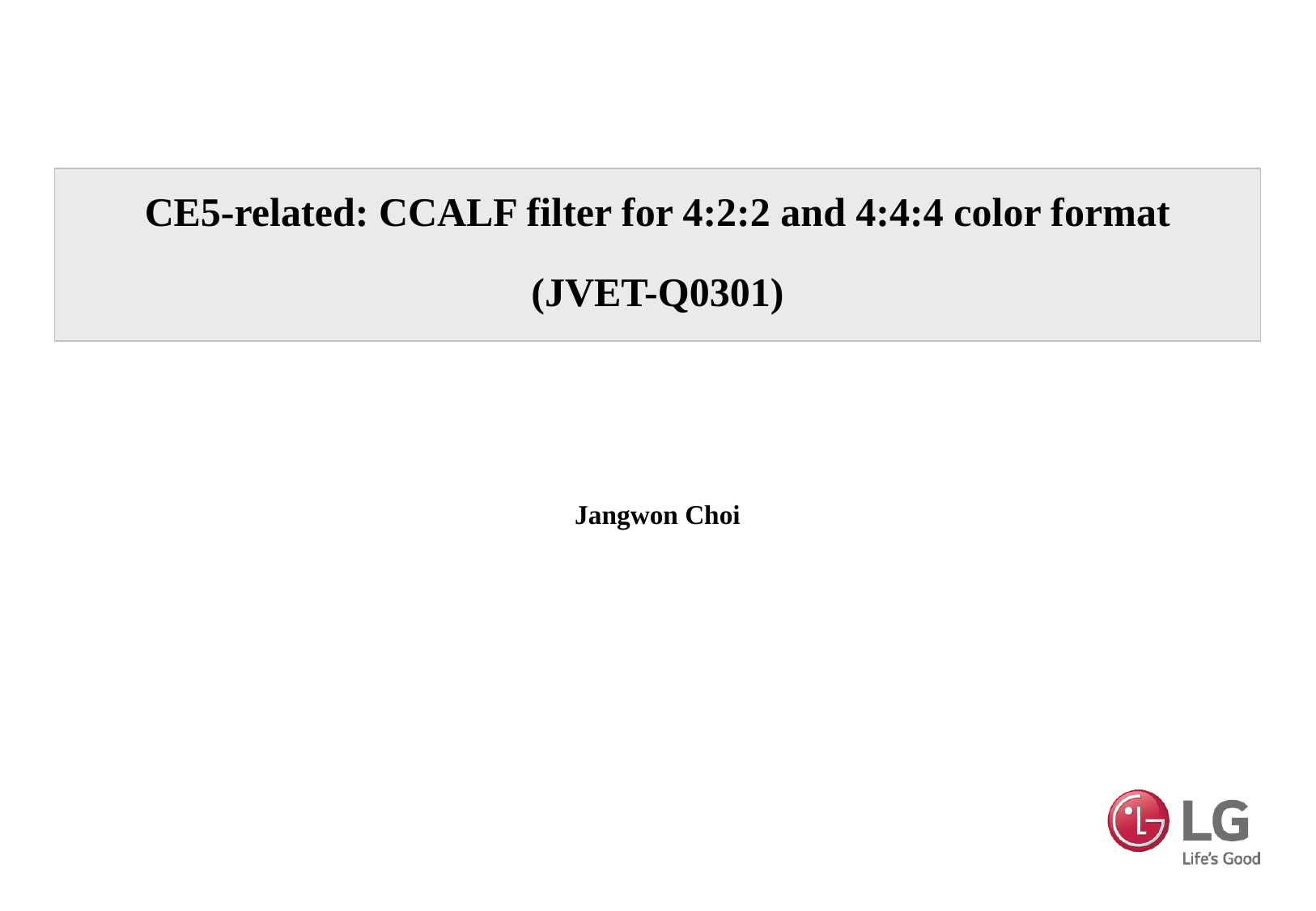

# CE5-related: CCALF filter for 4:2:2 and 4:4:4 color format (JVET-Q0301)
Jangwon Choi